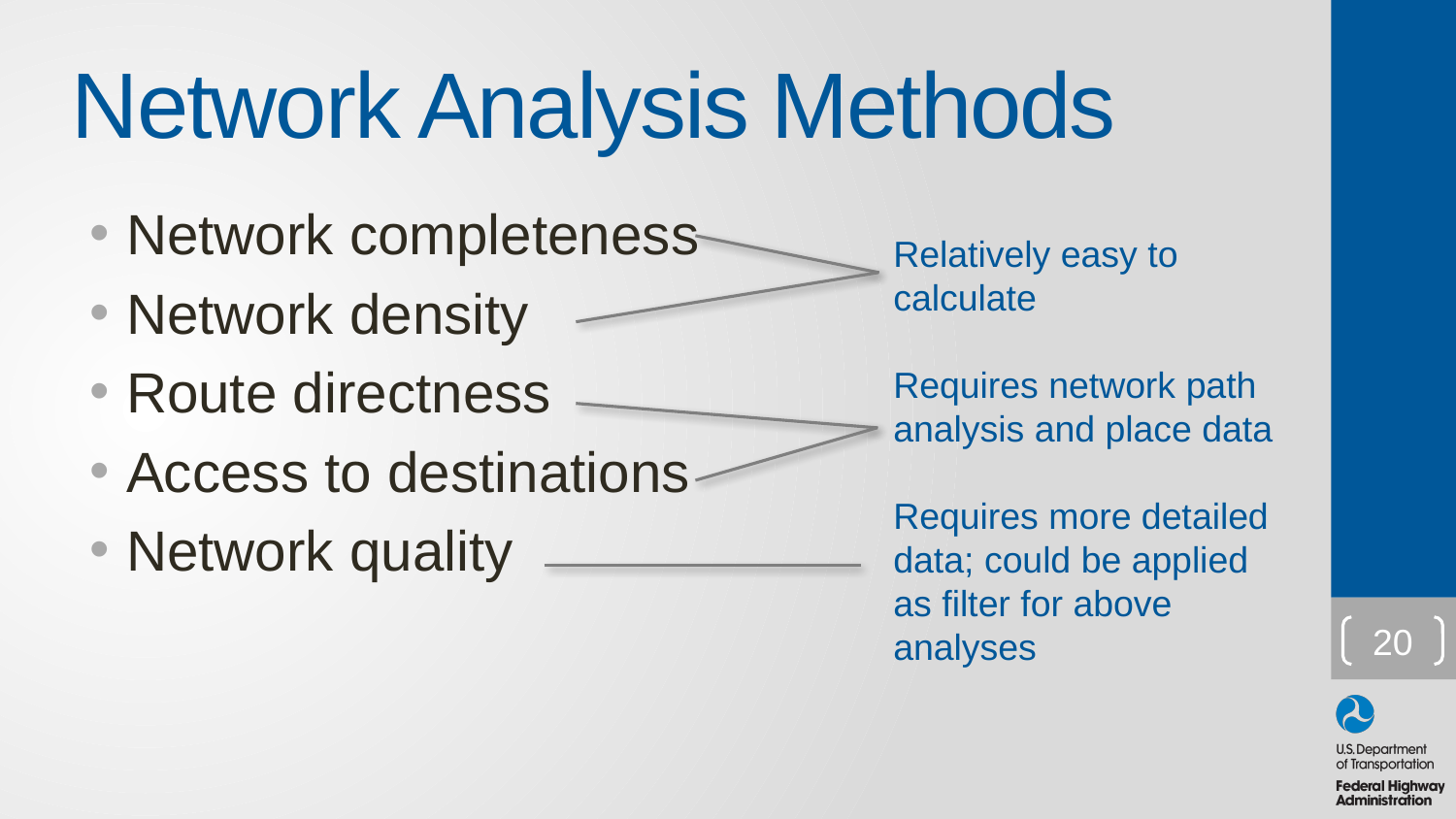

# Network Analysis Methods
Network completeness
Network density
Route directness
Access to destinations
Network quality
Relatively easy to calculate

Requires network path analysis and place data

Requires more detailed data; could be applied as filter for above analyses
20